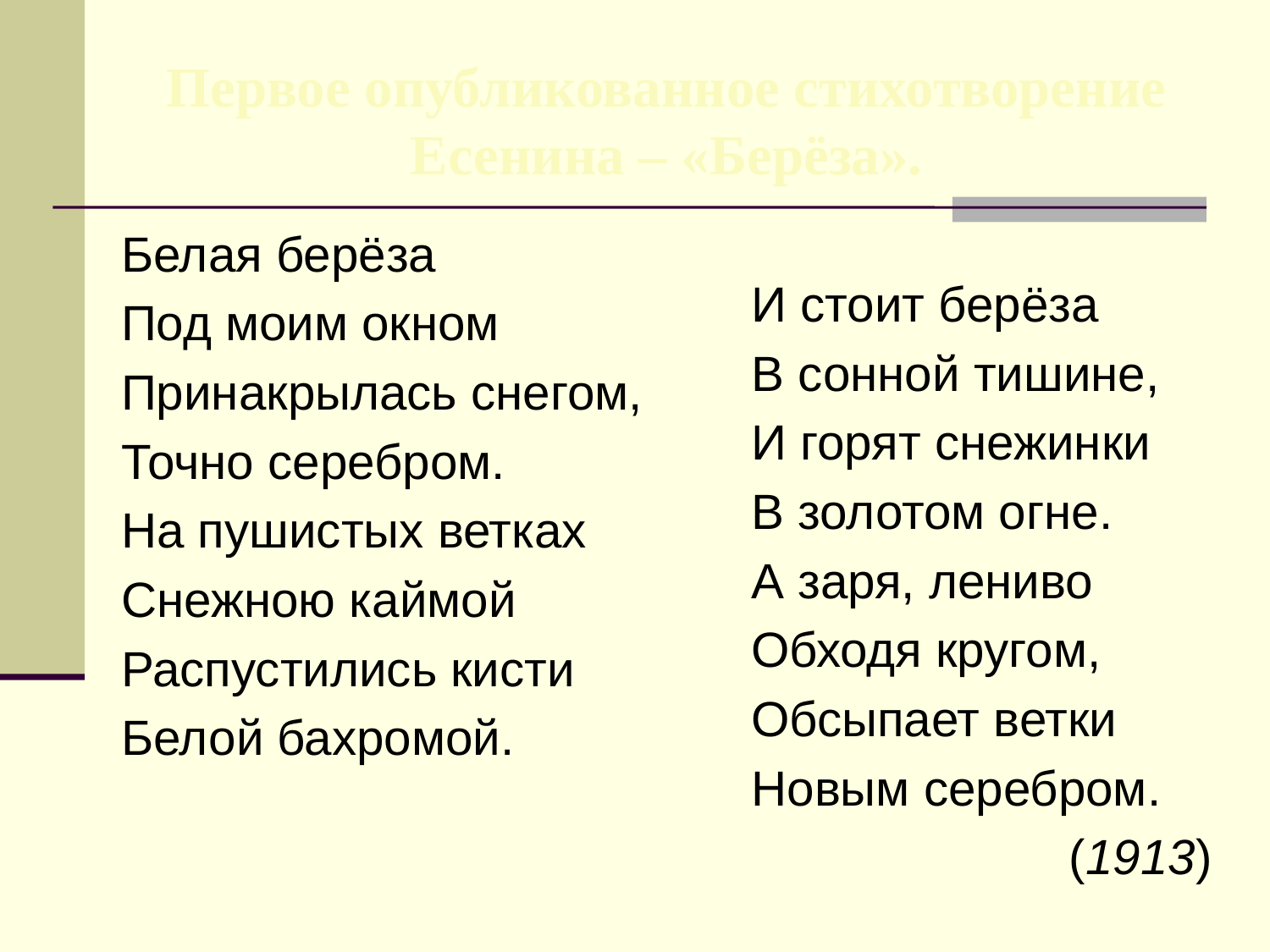

# Первое опубликованное стихотворение Есенина – «Берёза».
 Белая берёза
 Под моим окном
 Принакрылась снегом,
 Точно серебром.
 На пушистых ветках
 Снежною каймой
 Распустились кисти
 Белой бахромой.
 И стоит берёза
 В сонной тишине,
 И горят снежинки
 В золотом огне.
 А заря, лениво
 Обходя кругом,
 Обсыпает ветки
 Новым серебром.
(1913)